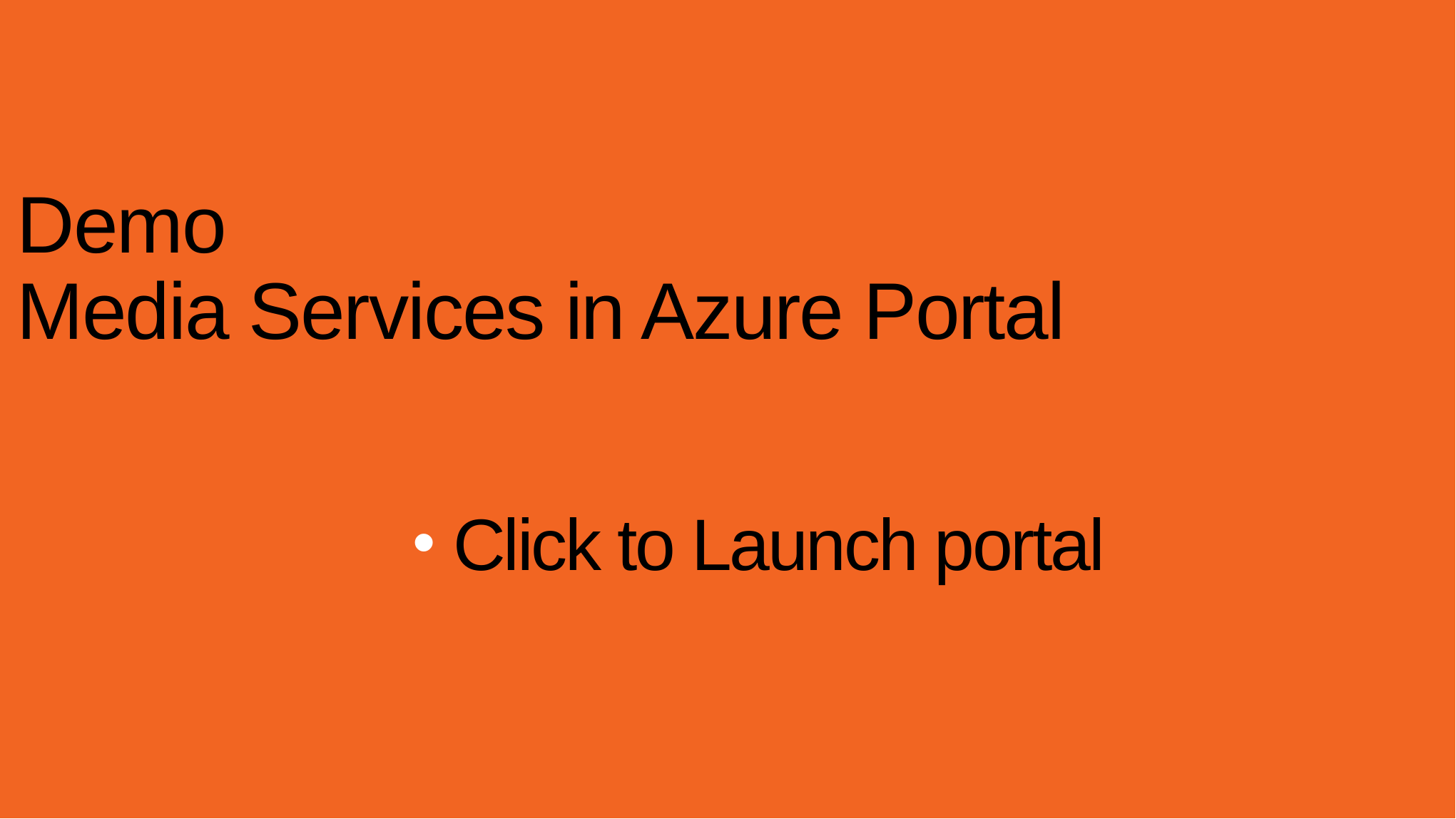

Demo
Media Services in Azure Portal
Click to Launch portal